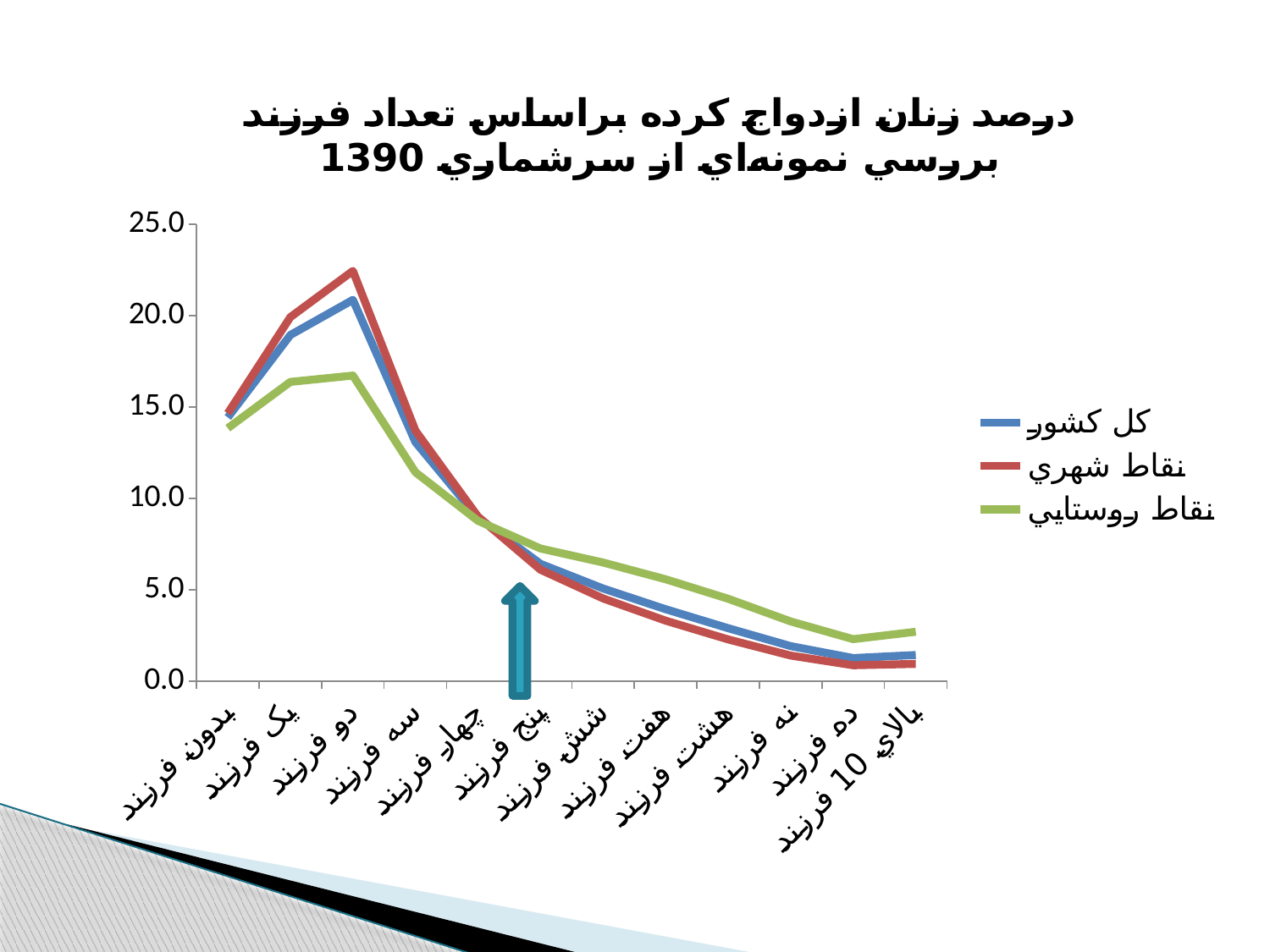

### Chart: درصد زنان ازدواج کرده براساس تعداد فرزند
بررسي نمونه‌اي از سرشماري 1390

| Category | کل کشور | نقاط شهري | نقاط روستايي |
|---|---|---|---|
| بدون فرزند | 14.440396957994396 | 14.665942936849346 | 13.850975217516806 |
| يک فرزند | 18.947029662293556 | 19.92760597960723 | 16.384478990557092 |
| دو فرزند | 20.871792062666046 | 22.4560318356965 | 16.731681167786927 |
| سه فرزند | 13.085325883523687 | 13.71573197171142 | 11.43787885035668 |
| چهار فرزند | 8.949357727808058 | 9.013592024665723 | 8.781493546657869 |
| پنج فرزند | 6.4259173034610555 | 6.104892434603963 | 7.264855057523388 |
| شش فرزند | 5.077921722220701 | 4.533935880483595 | 6.499525792750826 |
| هفت فرزند | 3.9460710470817015 | 3.3192689908071533 | 5.584099624757742 |
| هشت فرزند | 2.9087124428254545 | 2.293318858736995 | 4.5169271370252755 |
| نه فرزند | 1.9252188838067104 | 1.408117345215967 | 3.276565914807637 |
| ده فرزند | 1.2733605397460146 | 0.8782587565522268 | 2.3058842934311987 |
| بالاي 10 فرزند | 1.4397487515178058 | 0.9533667637600706 | 2.7108160488227346 |